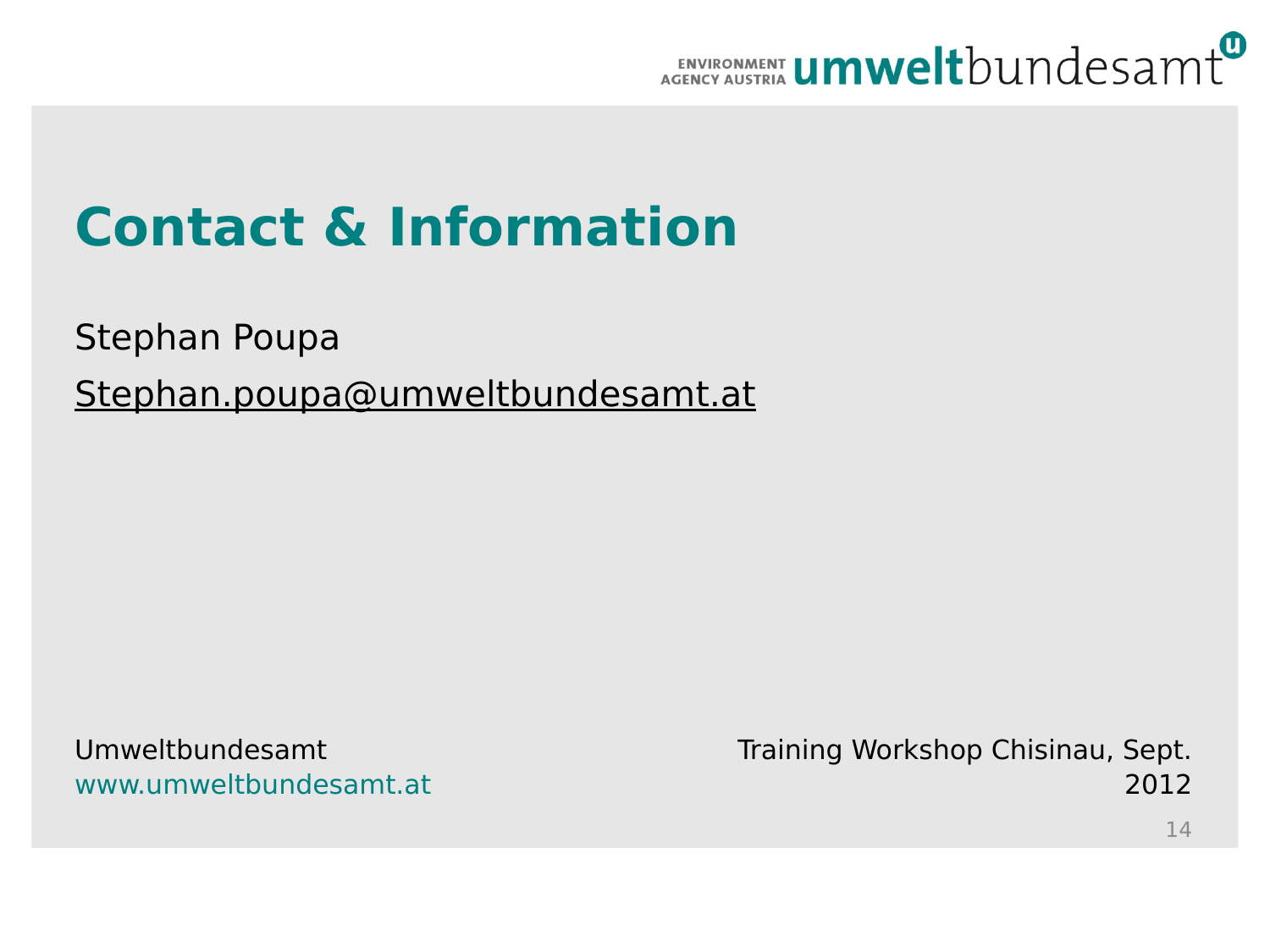

# Contact & Information
Stephan Poupa
Stephan.poupa@umweltbundesamt.at

Umweltbundesamt
www.umweltbundesamt.at
Training Workshop Chisinau, Sept. 2012
14